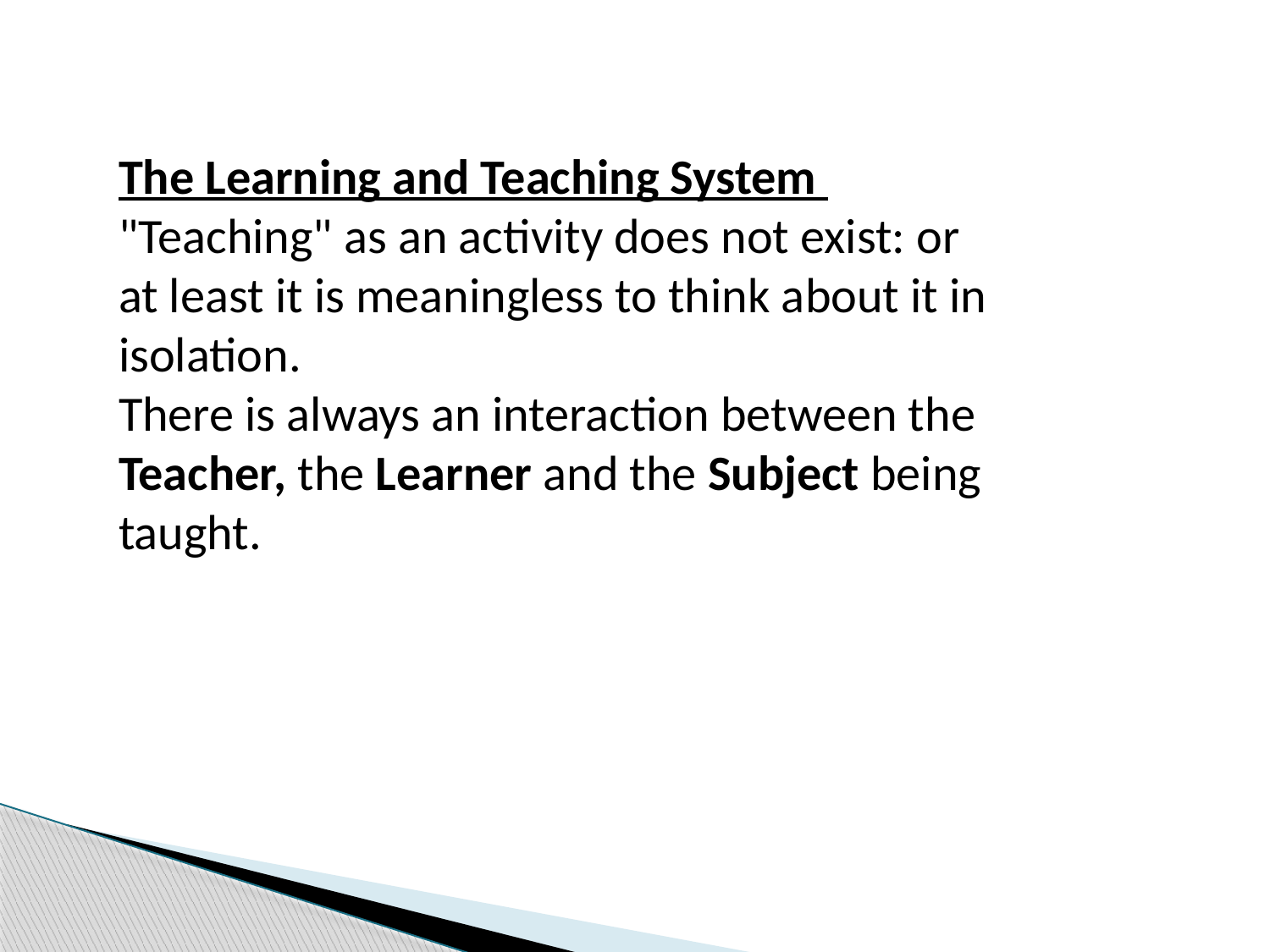

The Learning and Teaching System
"Teaching" as an activity does not exist: or at least it is meaningless to think about it in isolation.
There is always an interaction between the Teacher, the Learner and the Subject being taught.